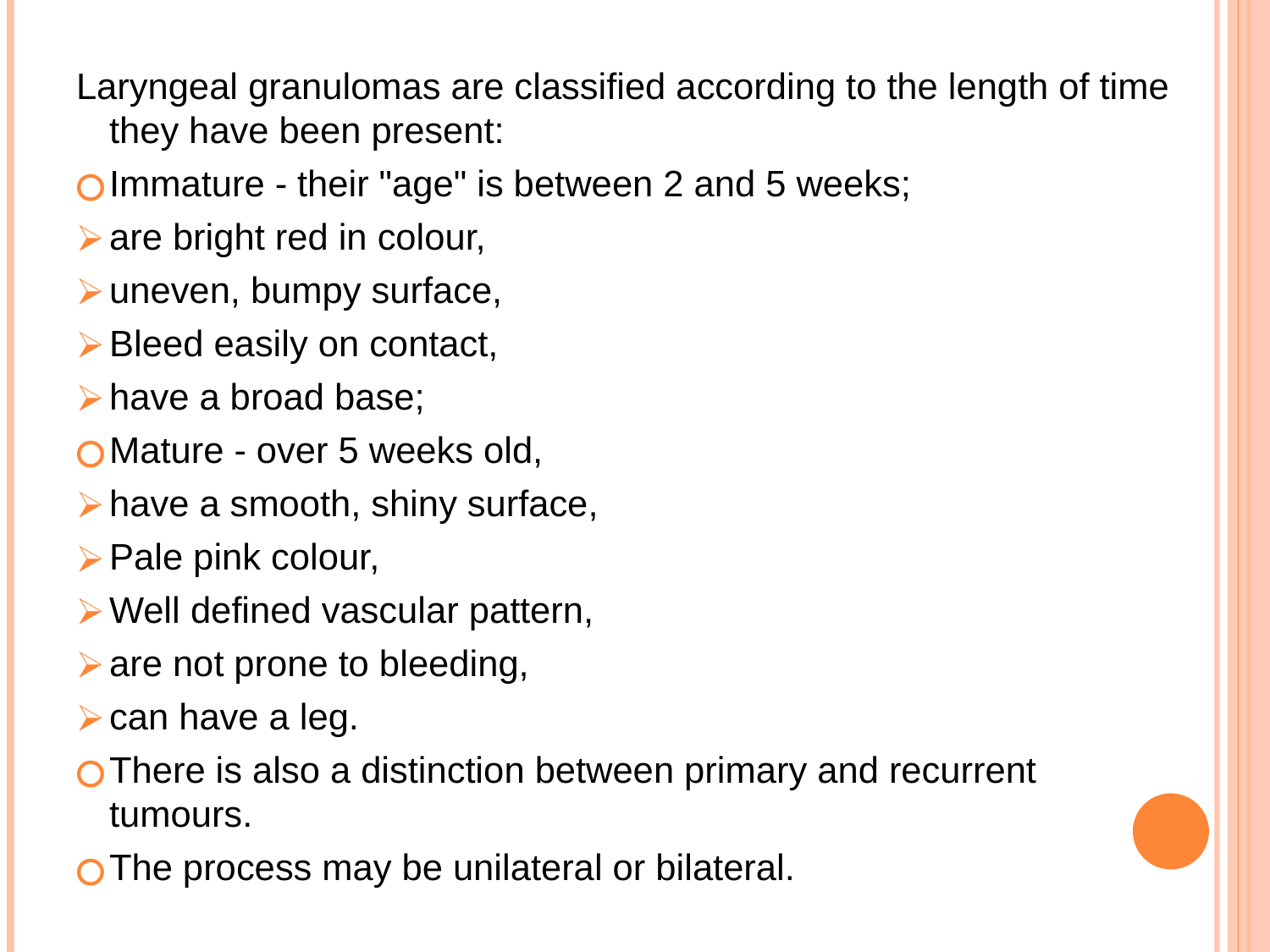

#
Laryngeal granulomas are classified according to the length of time they have been present:
Immature - their "age" is between 2 and 5 weeks;
are bright red in colour,
uneven, bumpy surface,
Bleed easily on contact,
have a broad base;
Mature - over 5 weeks old,
have a smooth, shiny surface,
Pale pink colour,
Well defined vascular pattern,
are not prone to bleeding,
can have a leg.
There is also a distinction between primary and recurrent tumours.
The process may be unilateral or bilateral.